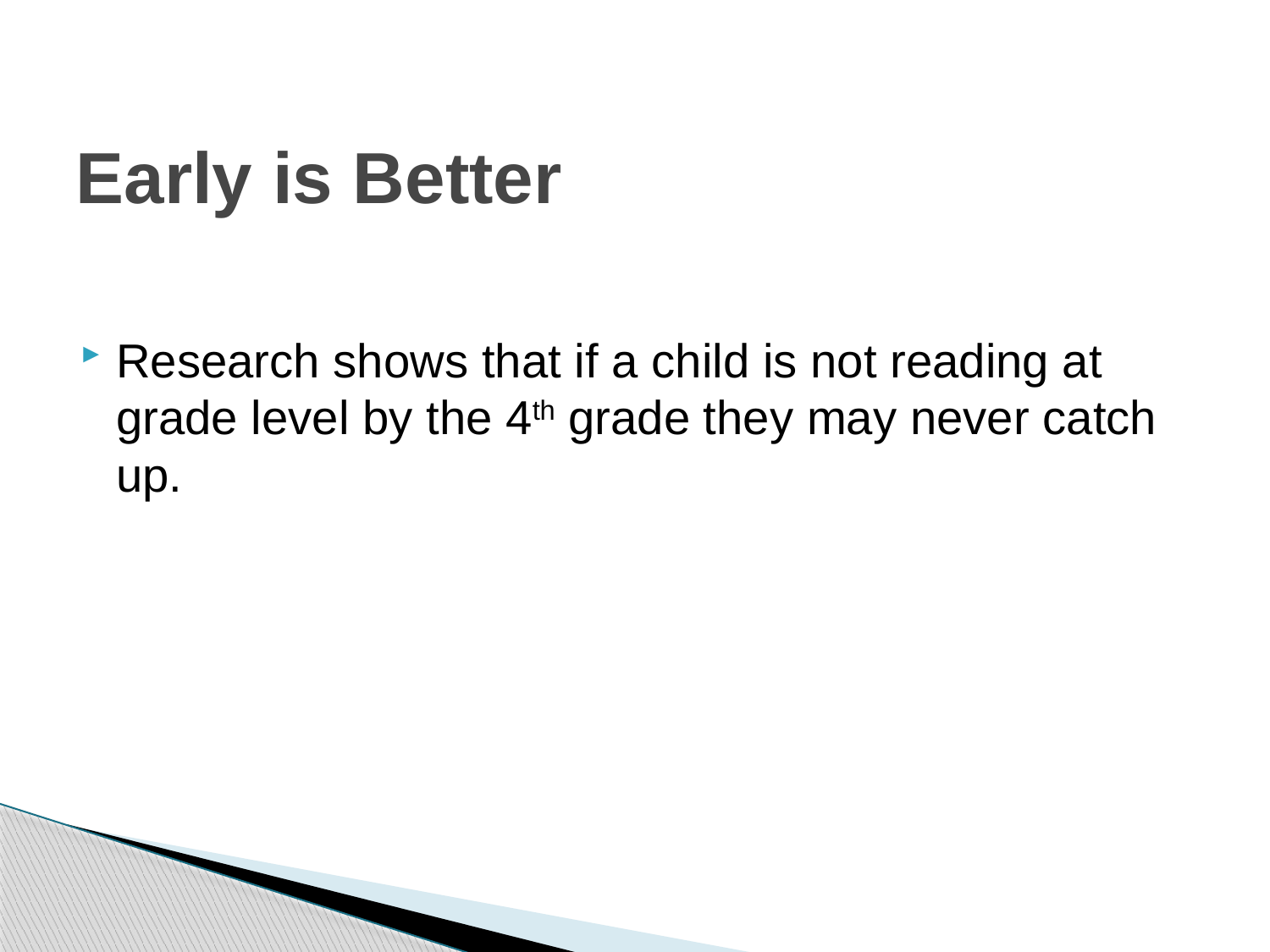

# Early is Better
Research shows that if a child is not reading at grade level by the 4th grade they may never catch up.